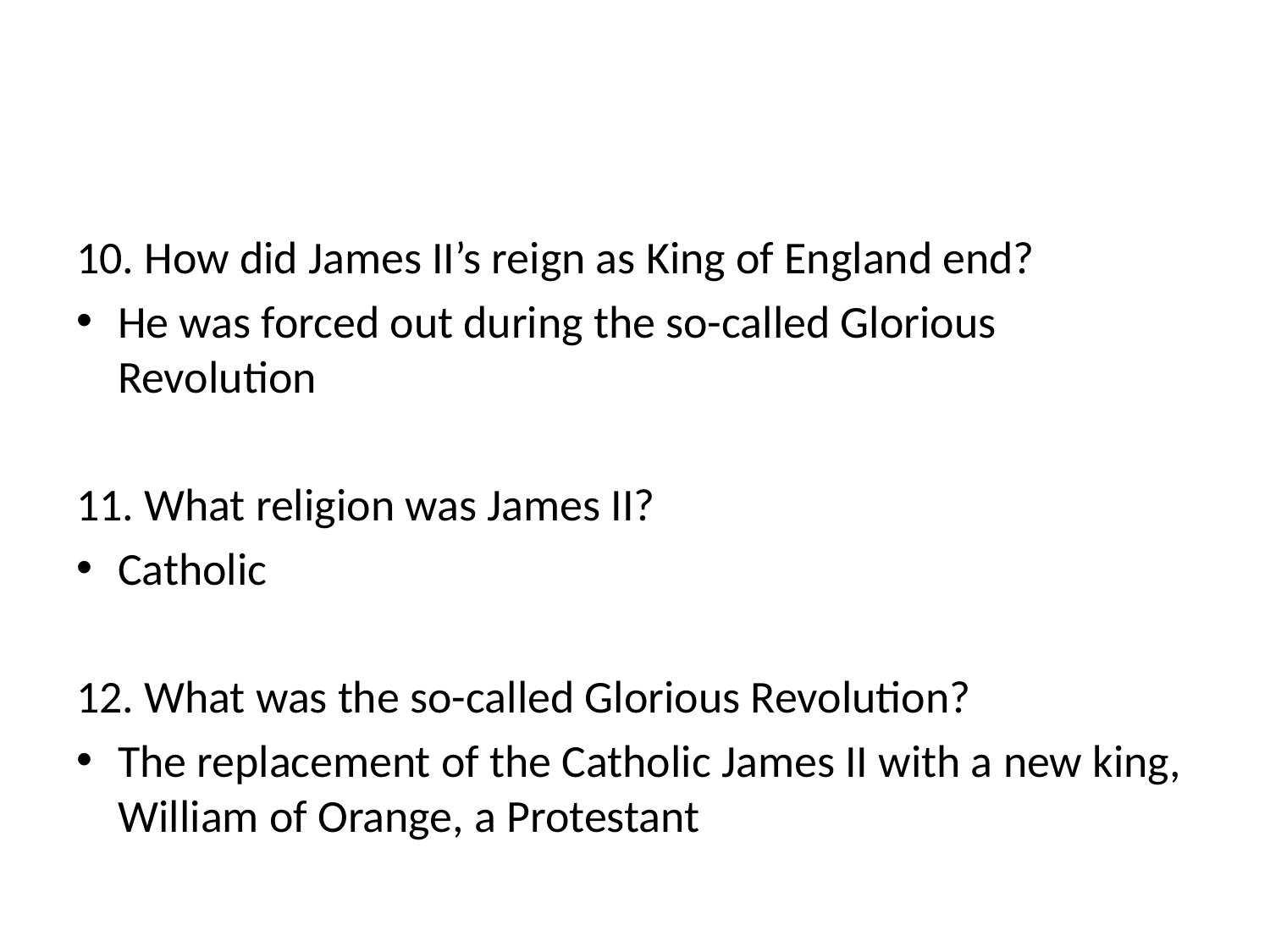

#
10. How did James II’s reign as King of England end?
He was forced out during the so-called Glorious Revolution

11. What religion was James II?
Catholic

12. What was the so-called Glorious Revolution?
The replacement of the Catholic James II with a new king, William of Orange, a Protestant